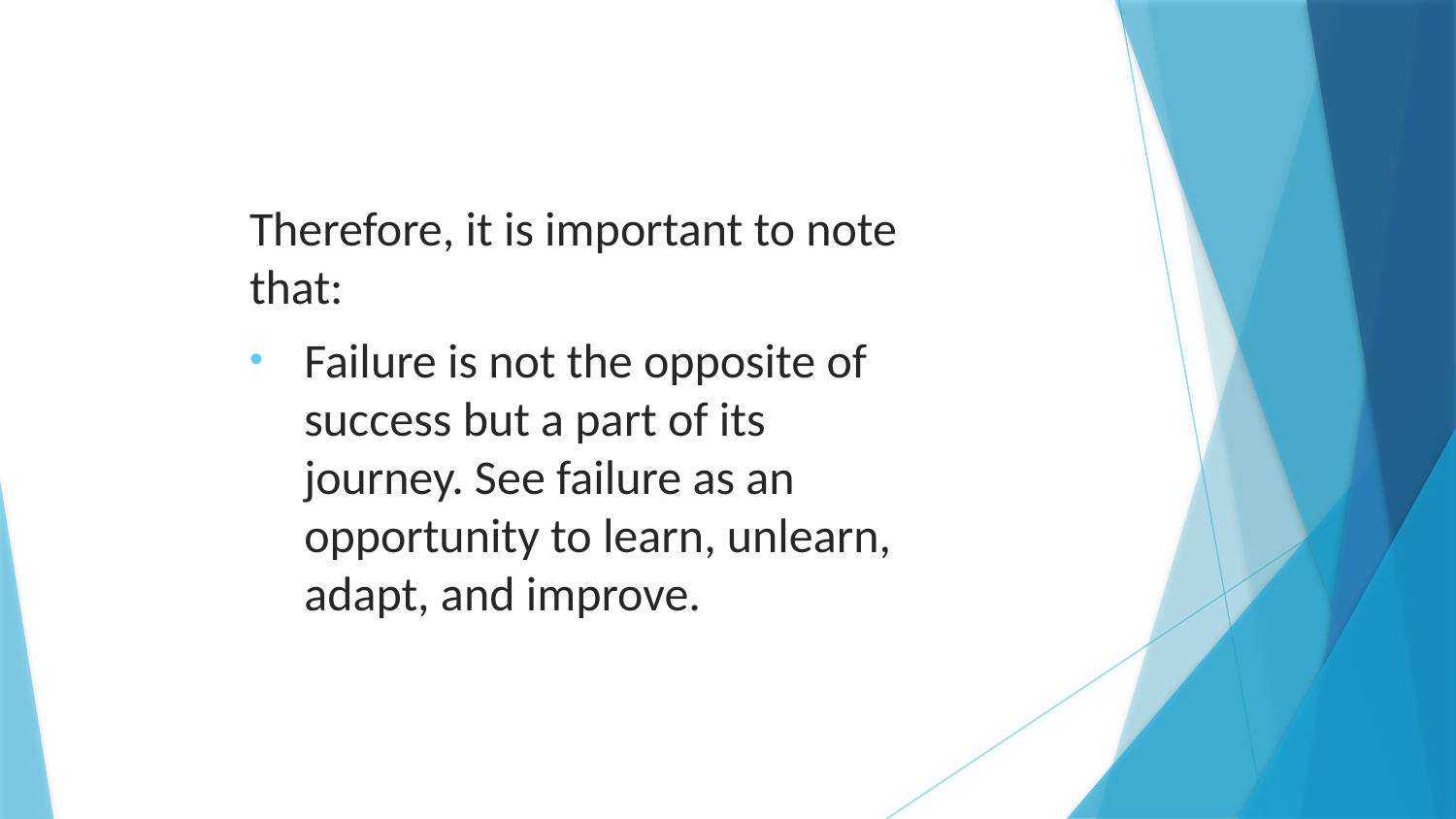

Therefore, it is important to note that:
Failure is not the opposite of success but a part of its journey. See failure as an opportunity to learn, unlearn, adapt, and improve.